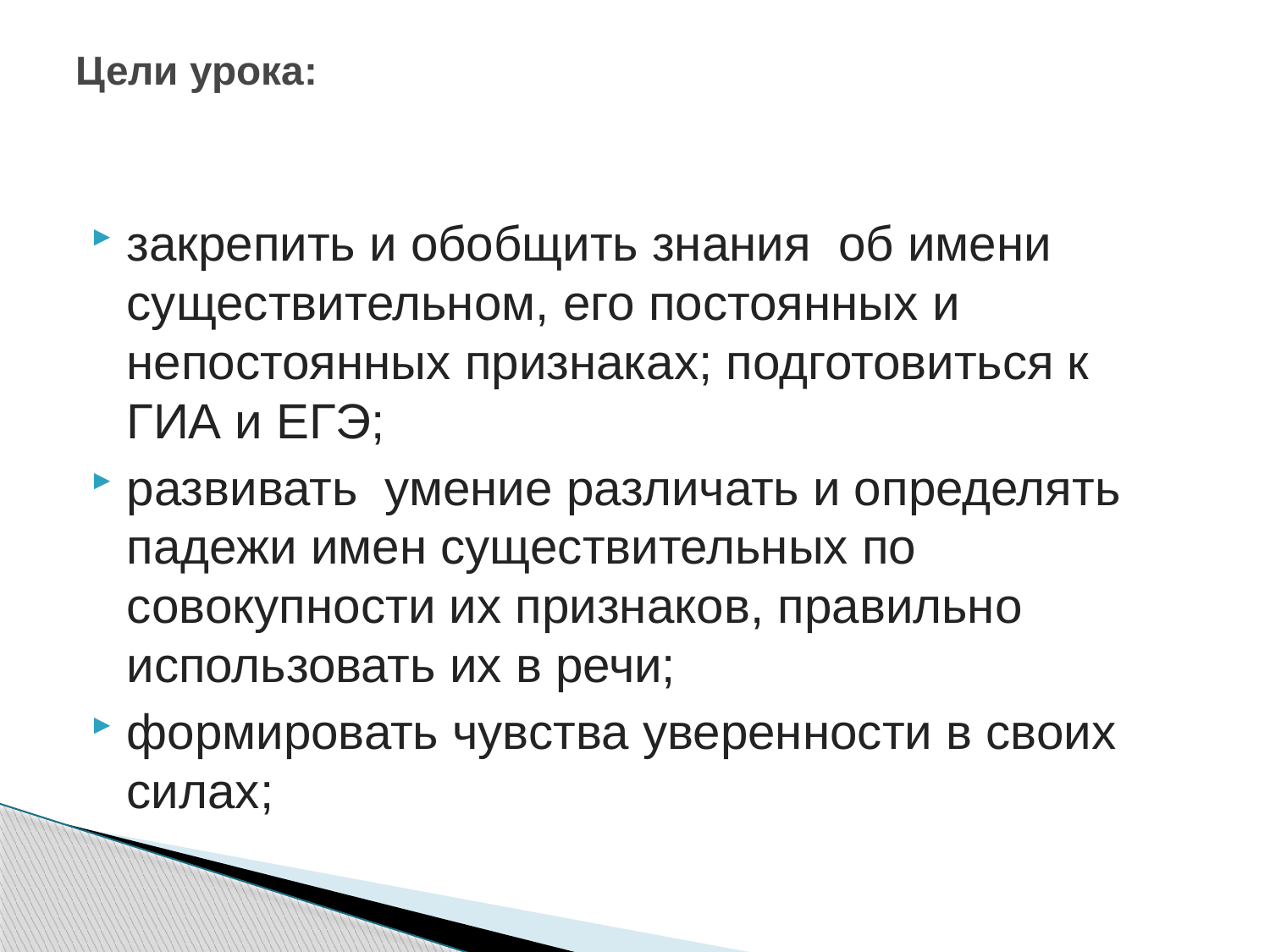

# Цели урока:
закрепить и обобщить знания  об имени существительном, его постоянных и непостоянных признаках; подготовиться к ГИА и ЕГЭ;
развивать  умение различать и определять падежи имен существительных по совокупности их признаков, правильно использовать их в речи;
формировать чувства уверенности в своих силах;